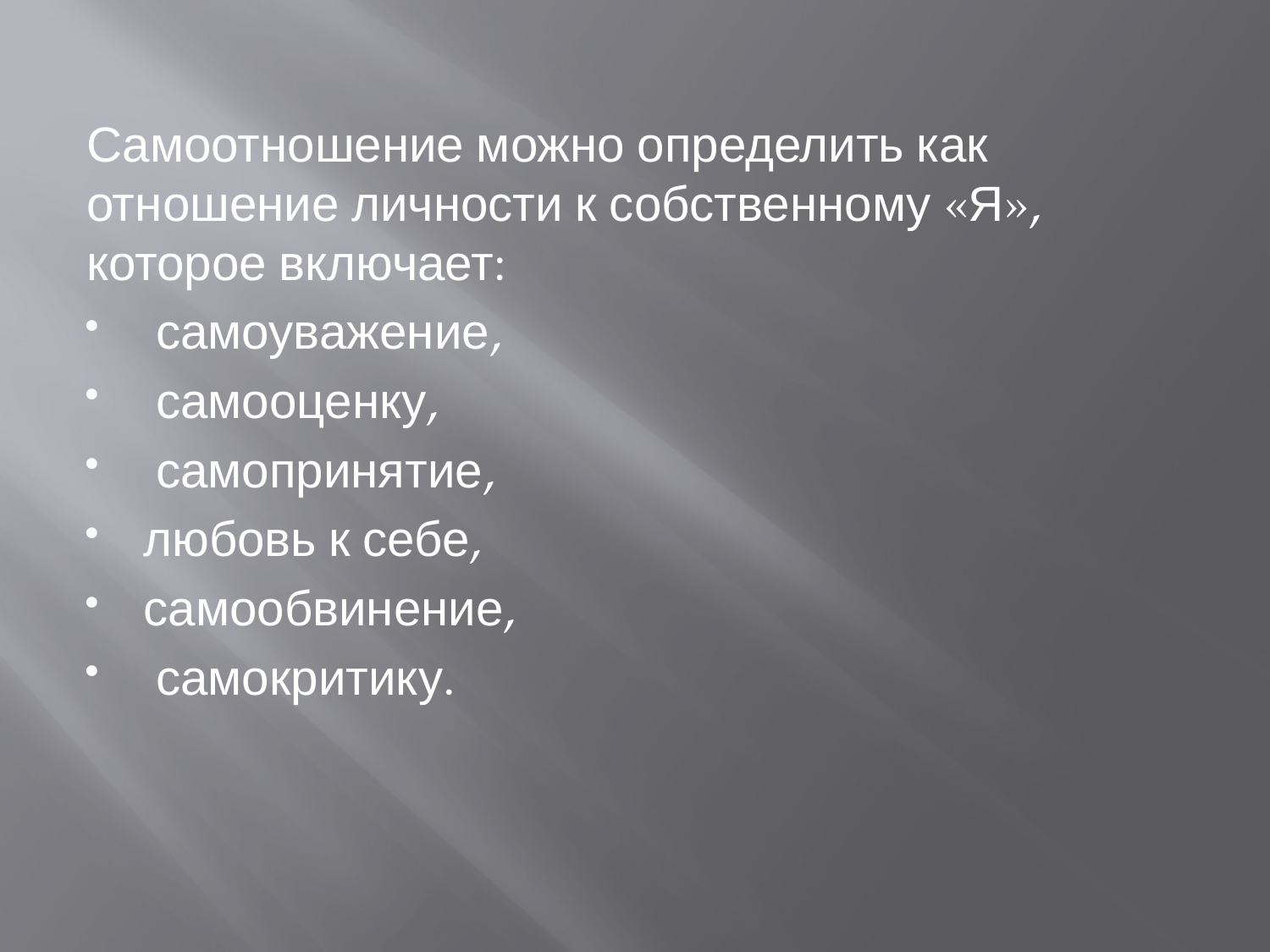

Самоотношение можно определить как отношение личности к собственному «Я», которое включает:
 самоуважение,
 самооценку,
 самопринятие,
любовь к себе,
самообвинение,
 самокритику.